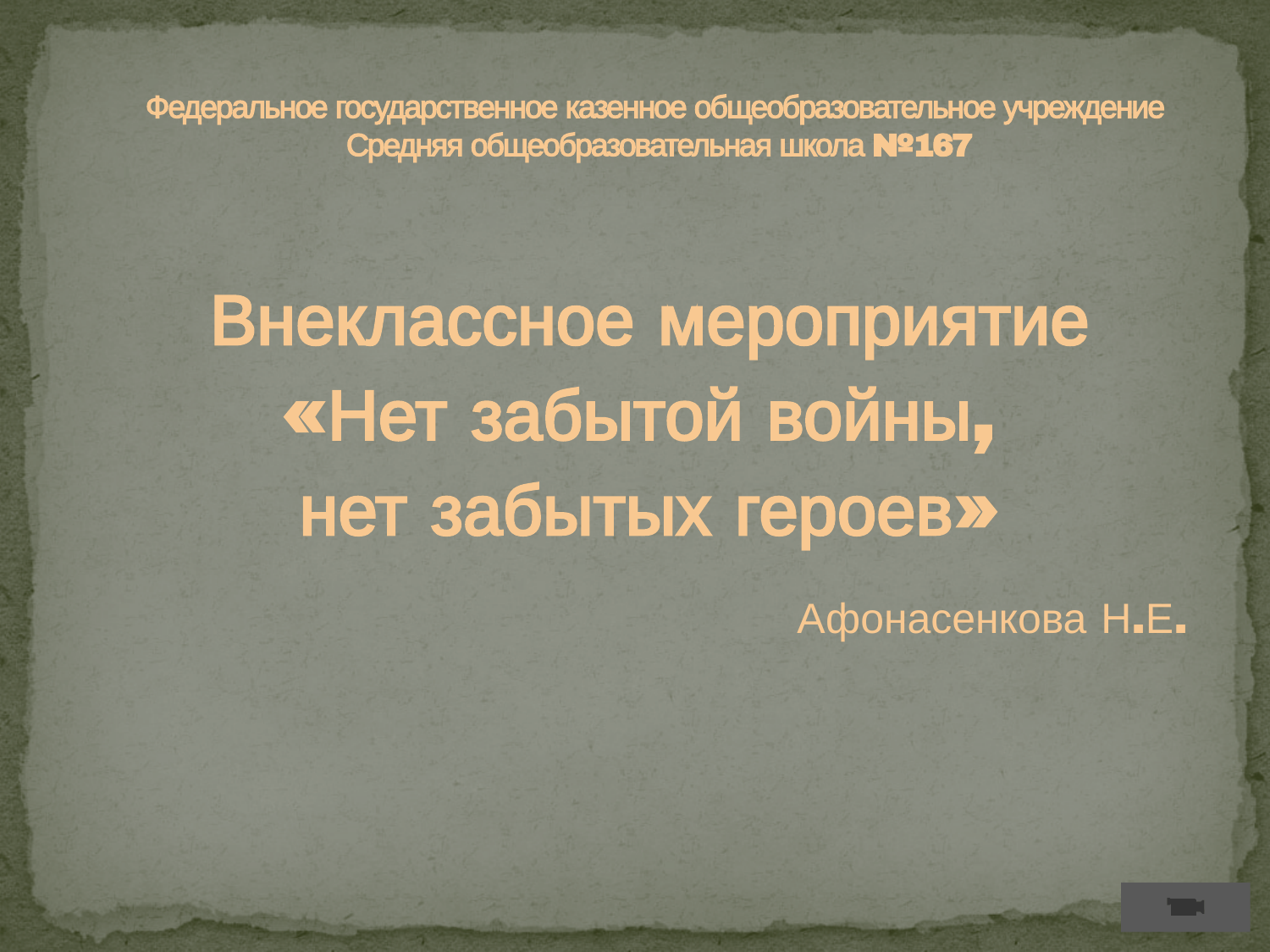

Федеральное государственное казенное общеобразовательное учреждение
Средняя общеобразовательная школа №167
Внеклассное мероприятие
«Нет забытой войны,
нет забытых героев»
Афонасенкова Н.Е.